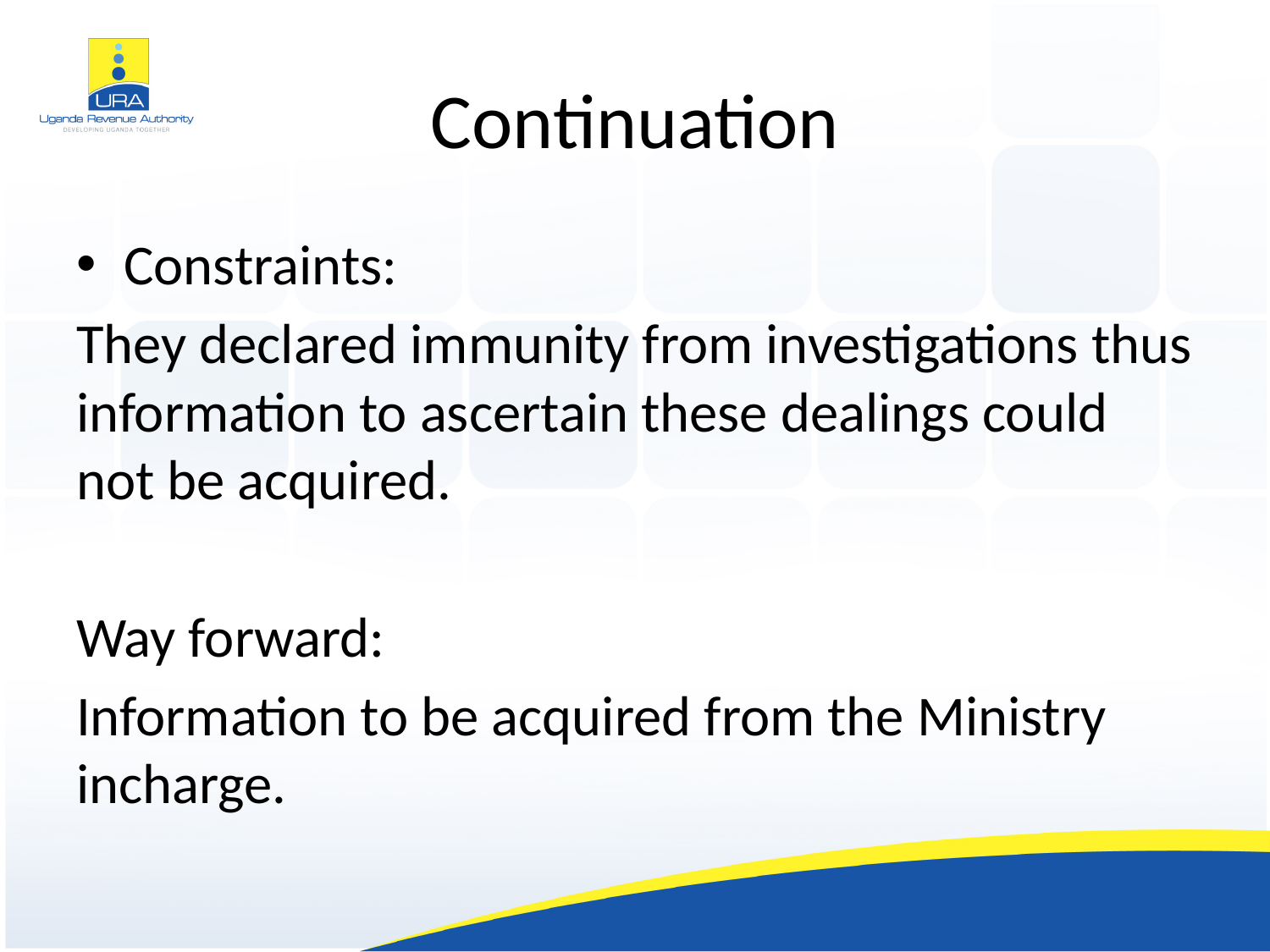

# Continuation
Constraints:
They declared immunity from investigations thus information to ascertain these dealings could not be acquired.

Way forward:
Information to be acquired from the Ministry incharge.